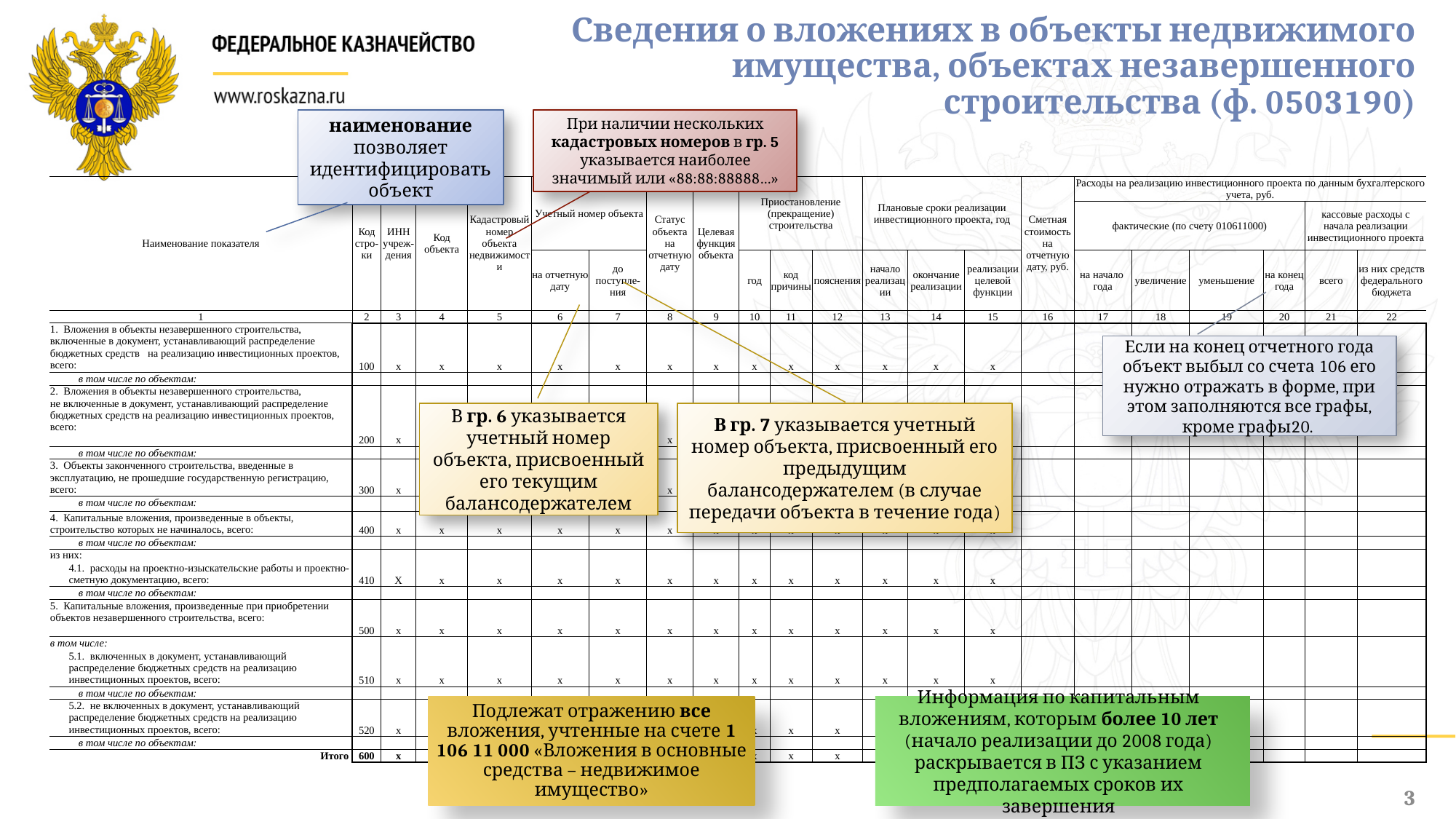

Сведения о вложениях в объекты недвижимого имущества, объектах незавершенного строительства (ф. 0503190)
наименование позволяет идентифицировать объект
При наличии нескольких кадастровых номеров в гр. 5 указывается наиболее значимый или «88:88:88888…»
| Наименование показателя | Код стро-ки | ИНН учреж-дения | Код объекта | Кадастровый номер объекта недвижимости | Учетный номер объекта |  | Статус объекта на отчетную дату | Целевая функция объекта | Приостановление (прекращение) строительства |  |  | Плановые сроки реализации инвестиционного проекта, год |  |  | Сметная стоимость на отчетную дату, руб. | Расходы на реализацию инвестиционного проекта по данным бухгалтерского учета, руб. |  |  |  |  |  |
| --- | --- | --- | --- | --- | --- | --- | --- | --- | --- | --- | --- | --- | --- | --- | --- | --- | --- | --- | --- | --- | --- |
|  |  |  |  |  |  |  |  |  |  |  |  |  |  |  |  | фактические (по счету 010611000) |  |  |  | кассовые расходы с начала реализации инвестиционного проекта |  |
|  |  |  |  |  | на отчетную дату | до поступле-ния |  |  | год | код причины | пояснения | начало реализации | окончание реализации | реализации целевой функции |  | на начало года | увеличение | уменьшение | на конец года | всего | из них средств федерального бюджета |
| 1 | 2 | 3 | 4 | 5 | 6 | 7 | 8 | 9 | 10 | 11 | 12 | 13 | 14 | 15 | 16 | 17 | 18 | 19 | 20 | 21 | 22 |
| 1. Вложения в объекты незавершенного строительства, включенные в документ, устанавливающий распределение бюджетных средств на реализацию инвестиционных проектов, всего: | 100 | х | х | х | х | х | х | х | х | х | х | х | х | х |  |  |  |  |  |  |  |
| в том числе по объектам: |  |  |  |  |  |  |  |  |  |  |  |  |  |  |  |  |  |  |  |  |  |
| 2. Вложения в объекты незавершенного строительства, не включенные в документ, устанавливающий распределение бюджетных средств на реализацию инвестиционных проектов, всего: | 200 | х | х | х | х | х | х | х | х | х | х | х | х | х |  |  |  |  |  |  |  |
| в том числе по объектам: |  |  |  |  |  |  |  |  |  |  |  |  |  |  |  |  |  |  |  |  |  |
| 3. Объекты законченного строительства, введенные в эксплуатацию, не прошедшие государственную регистрацию, всего: | 300 | х | х | х | х | х | х | х | х | х | х | х | х | х |  |  |  |  |  |  |  |
| в том числе по объектам: |  |  |  |  |  |  |  |  |  |  |  |  |  |  |  |  |  |  |  |  |  |
| 4. Капитальные вложения, произведенные в объекты, строительство которых не начиналось, всего: | 400 | х | х | х | х | х | х | х | х | х | х | х | х | х |  |  |  |  |  |  |  |
| в том числе по объектам: |  |  |  |  |  |  |  |  |  |  |  |  |  |  |  |  |  |  |  |  |  |
| из них: | 410 | Х | х | х | х | х | х | х | х | х | х | х | х | х |  |  |  |  |  |  |  |
| 4.1. расходы на проектно-изыскательские работы и проектно-сметную документацию, всего: |  |  |  |  |  |  |  |  |  |  |  |  |  |  |  |  |  |  |  |  |  |
| в том числе по объектам: |  |  |  |  |  |  |  |  |  |  |  |  |  |  |  |  |  |  |  |  |  |
| 5. Капитальные вложения, произведенные при приобретении объектов незавершенного строительства, всего: | 500 | х | х | х | х | х | х | х | х | х | х | х | х | х |  |  |  |  |  |  |  |
| в том числе: | 510 | х | х | х | х | х | х | х | х | х | х | х | х | х |  |  |  |  |  |  |  |
| 5.1. включенных в документ, устанавливающий распределение бюджетных средств на реализацию инвестиционных проектов, всего: |  |  |  |  |  |  |  |  |  |  |  |  |  |  |  |  |  |  |  |  |  |
| в том числе по объектам: |  |  |  |  |  |  |  |  |  |  |  |  |  |  |  |  |  |  |  |  |  |
| 5.2. не включенных в документ, устанавливающий распределение бюджетных средств на реализацию инвестиционных проектов, всего: | 520 | х | х | х | х | х | х | х | х | х | х | х | х | х |  |  |  |  |  |  |  |
| в том числе по объектам: |  |  |  |  |  |  |  |  |  |  |  |  |  |  |  |  |  |  |  |  |  |
| Итого | 600 | х | х | х | х | х | х | х | х | х | х | х | х | х |  |  |  |  |  |  |  |
Если на конец отчетного года объект выбыл со счета 106 его нужно отражать в форме, при этом заполняются все графы, кроме графы20.
В гр. 6 указывается учетный номер объекта, присвоенный его текущим балансодержателем
В гр. 7 указывается учетный номер объекта, присвоенный его предыдущим балансодержателем (в случае передачи объекта в течение года)

Подлежат отражению все вложения, учтенные на счете 1 106 11 000 «Вложения в основные средства – недвижимое имущество»

Информация по капитальным вложениям, которым более 10 лет (начало реализации до 2008 года) раскрывается в ПЗ с указанием предполагаемых сроков их завершения
3